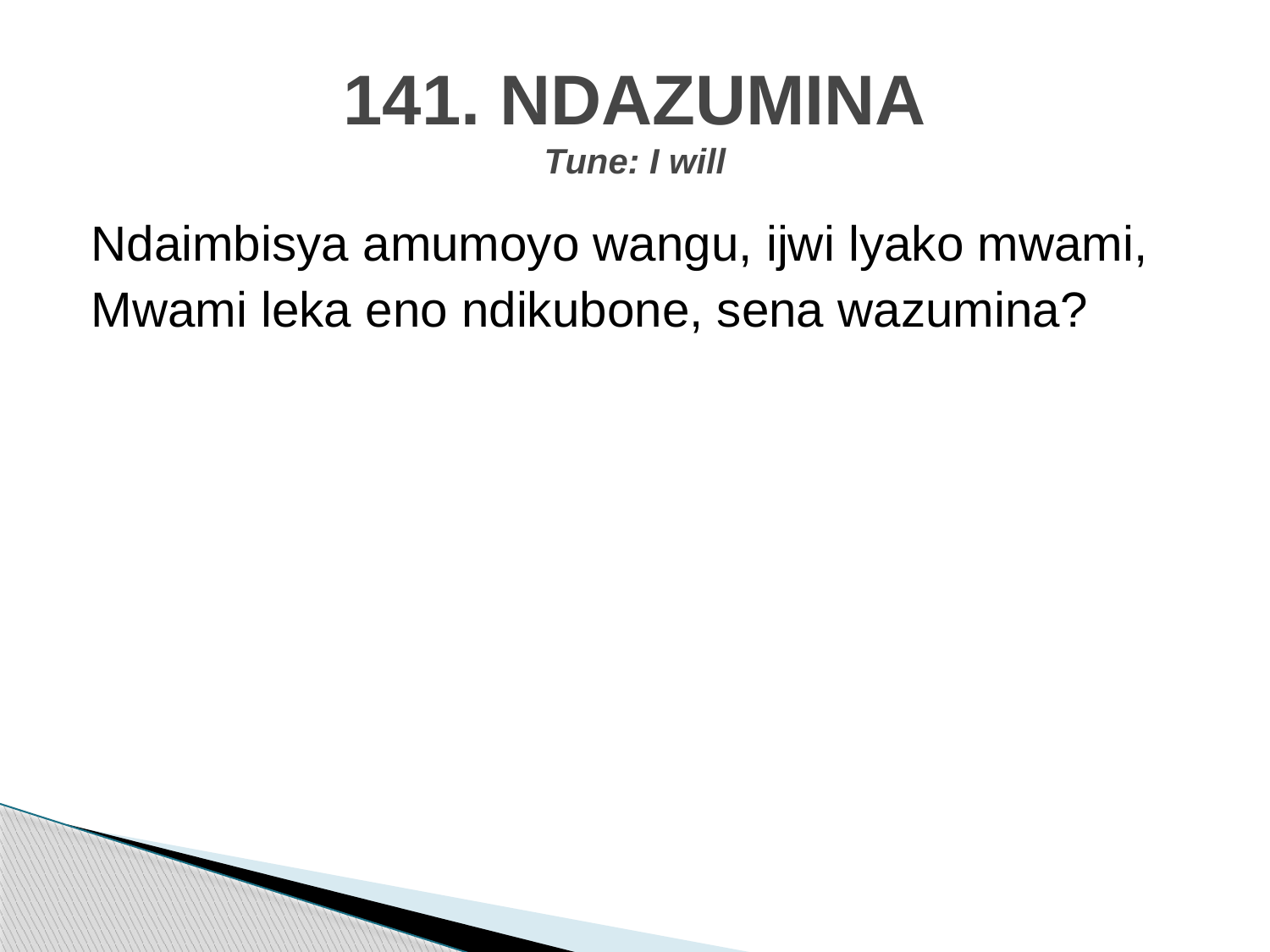

# 141. NDAZUMINA Tune: I will
Ndaimbisya amumoyo wangu, ijwi lyako mwami,
Mwami leka eno ndikubone, sena wazumina?